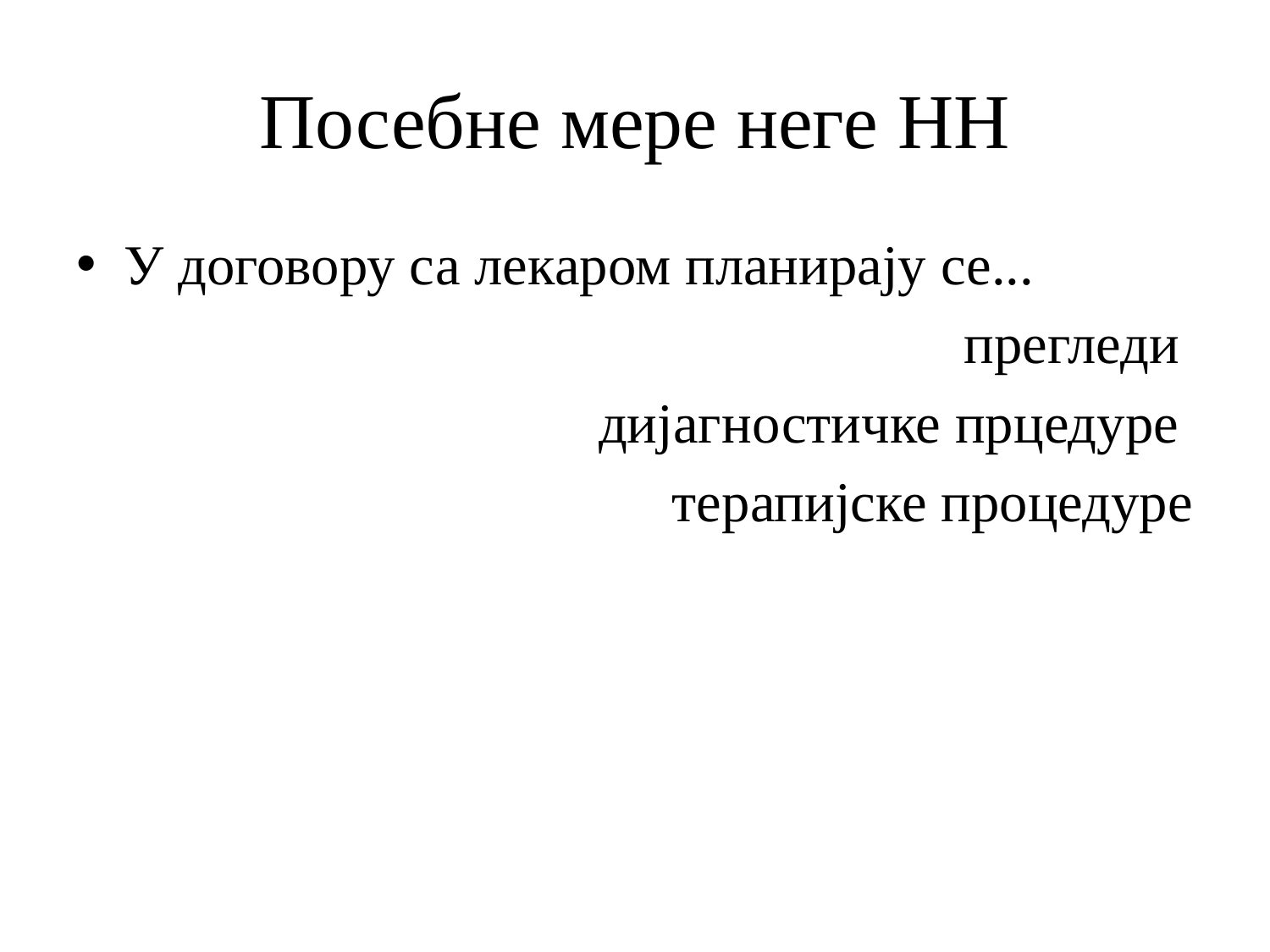

# Посебне мере неге НН
У договору са лекаром планирају се...
прегледи
дијагностичке прцедуре
терапијске процедуре